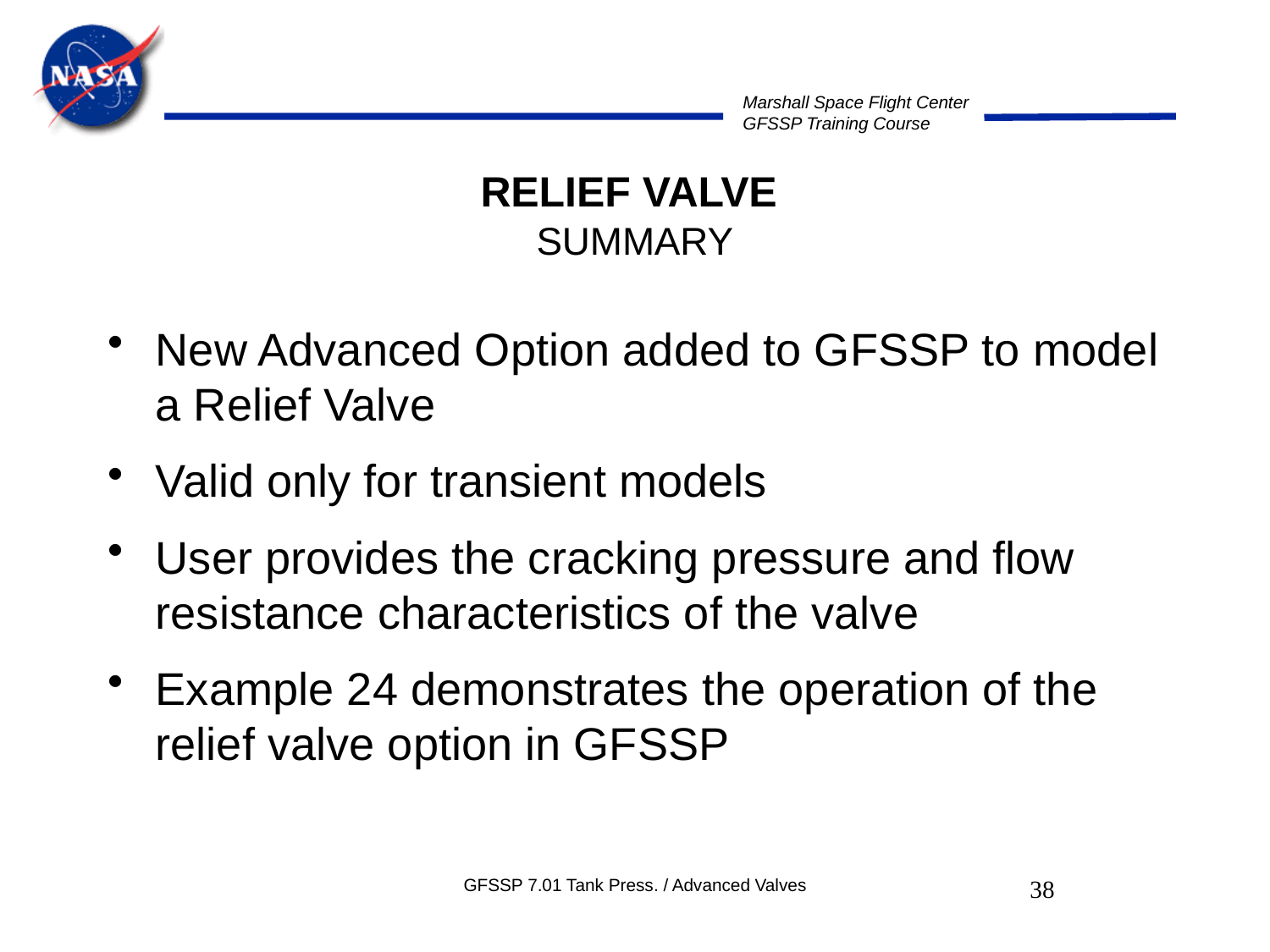

# RELIEF VALVE SUMMARY
New Advanced Option added to GFSSP to model a Relief Valve

Valid only for transient models

User provides the cracking pressure and flow resistance characteristics of the valve

Example 24 demonstrates the operation of the relief valve option in GFSSP
GFSSP 7.01 Tank Press. / Advanced Valves
38